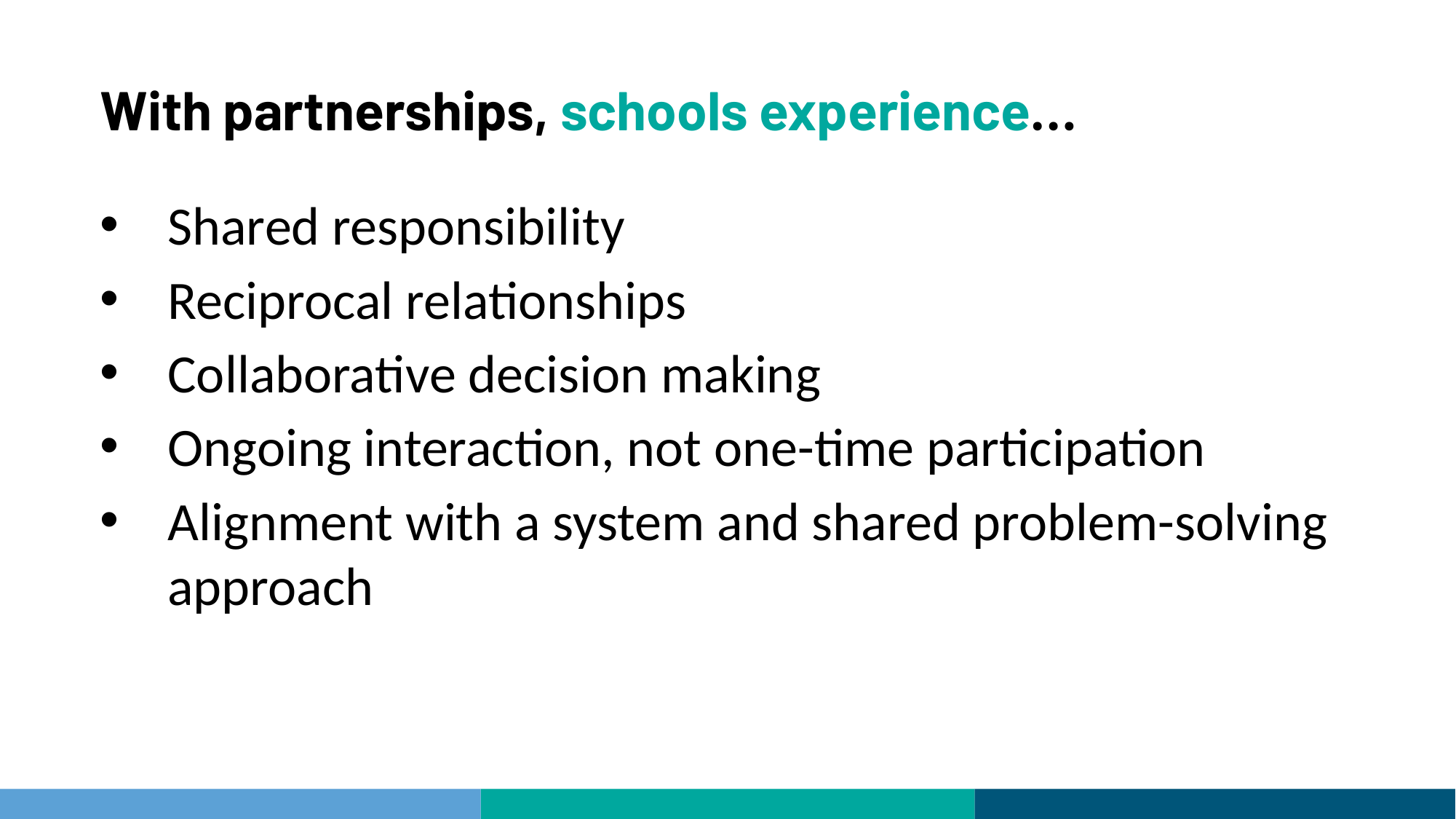

# With partnerships, schools experience…
Shared responsibility
Reciprocal relationships
Collaborative decision making
Ongoing interaction, not one-time participation
Alignment with a system and shared problem-solving approach